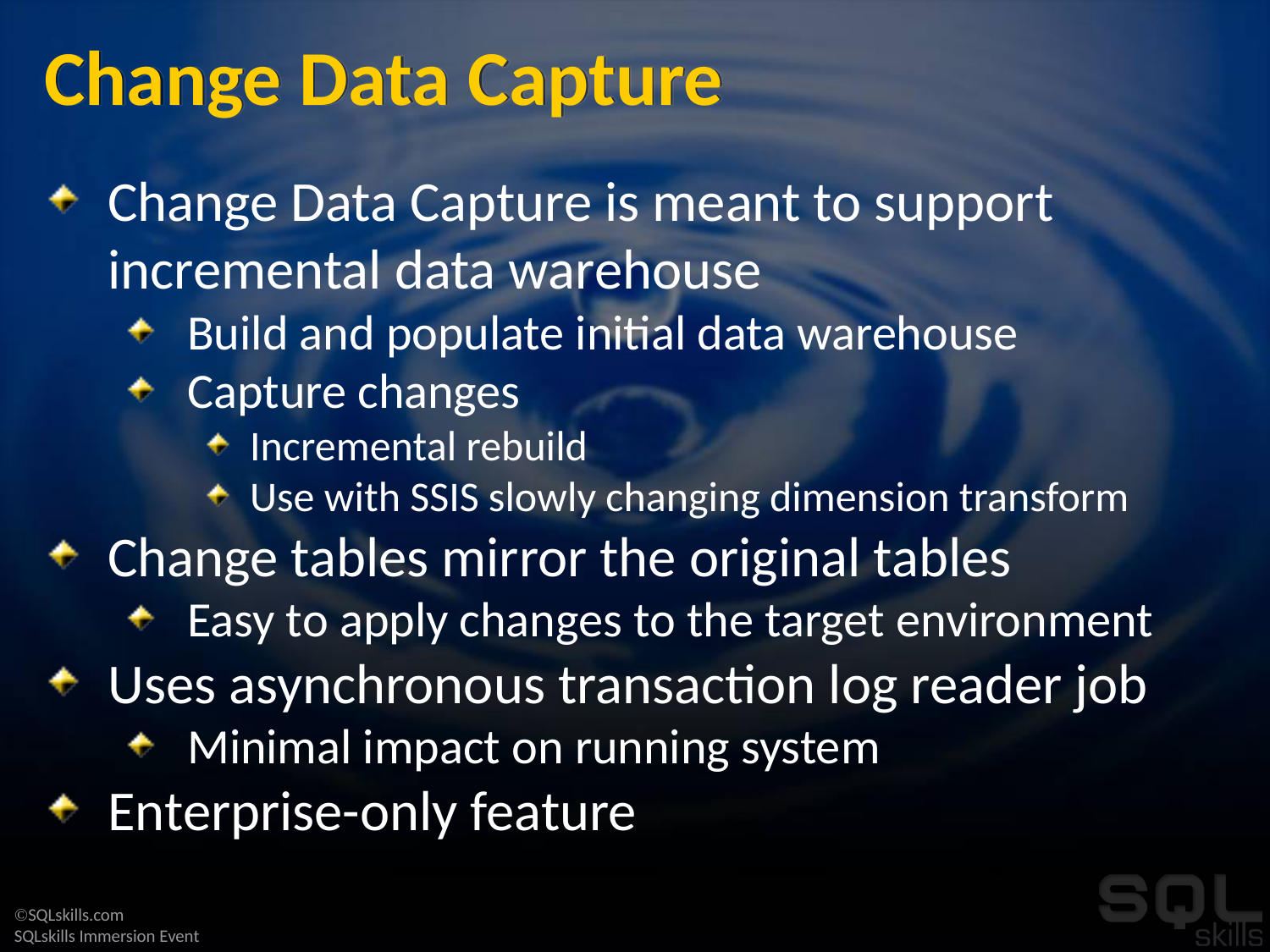

# Change Data Capture
Change Data Capture is meant to support incremental data warehouse
Build and populate initial data warehouse
Capture changes
Incremental rebuild
Use with SSIS slowly changing dimension transform
Change tables mirror the original tables
Easy to apply changes to the target environment
Uses asynchronous transaction log reader job
Minimal impact on running system
Enterprise-only feature